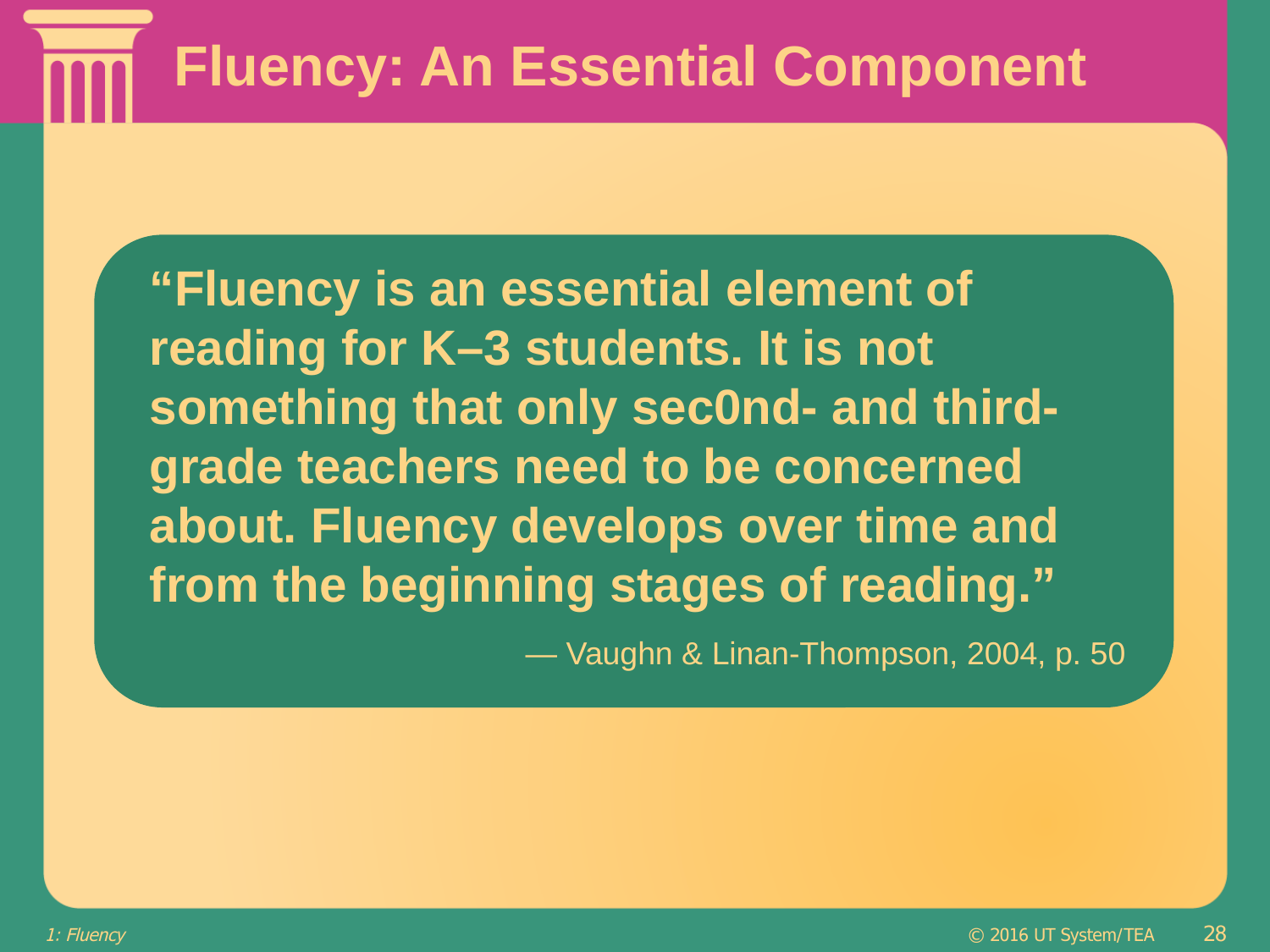

# Fluency: An Essential Component

“Fluency is an essential element of reading for K–3 students. It is not something that only sec0nd- and third-grade teachers need to be concerned about. Fluency develops over time and from the beginning stages of reading.”
— Vaughn & Linan-Thompson, 2004, p. 50